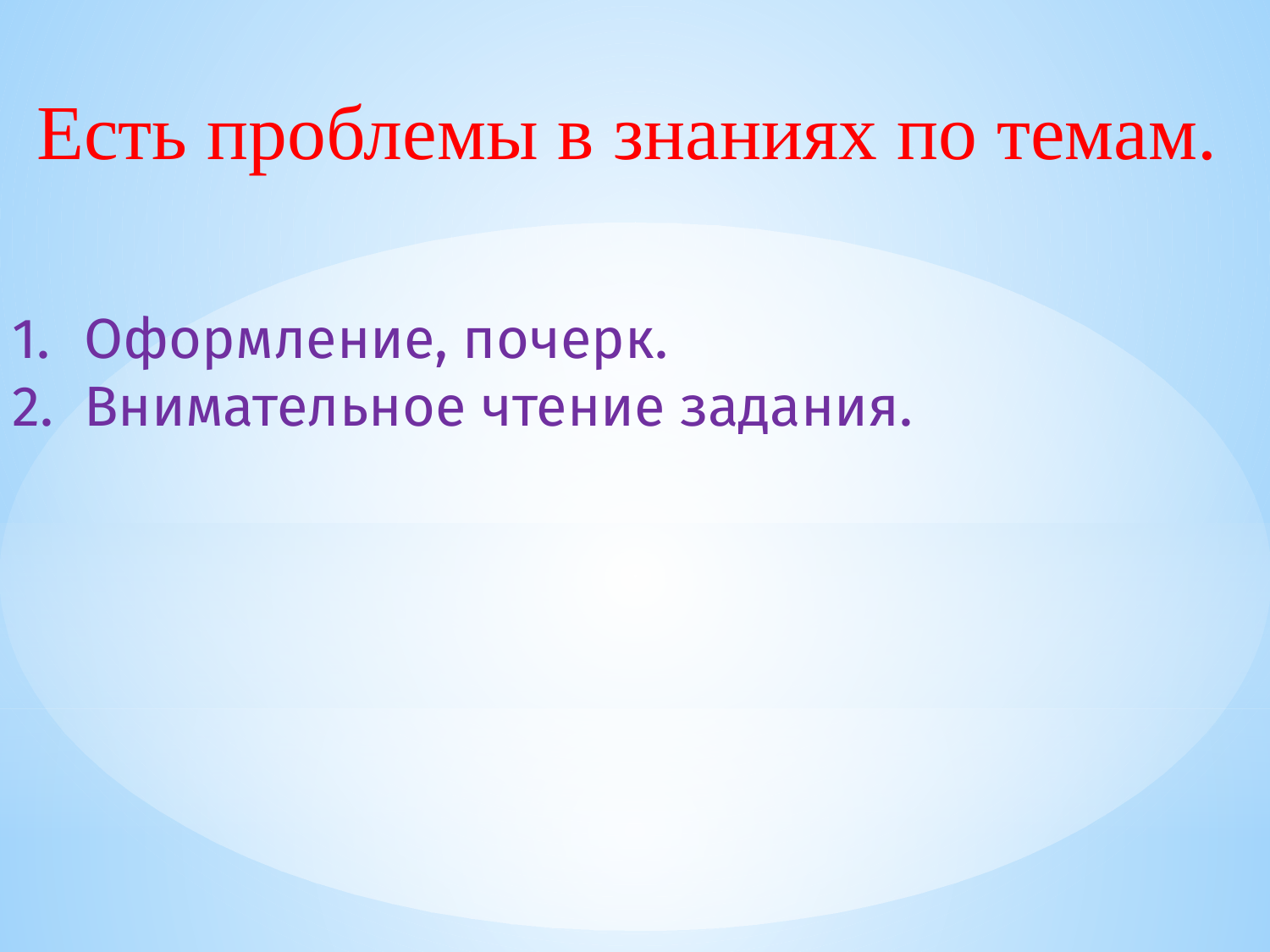

Есть проблемы в знаниях по темам.
Оформление, почерк.
Внимательное чтение задания.